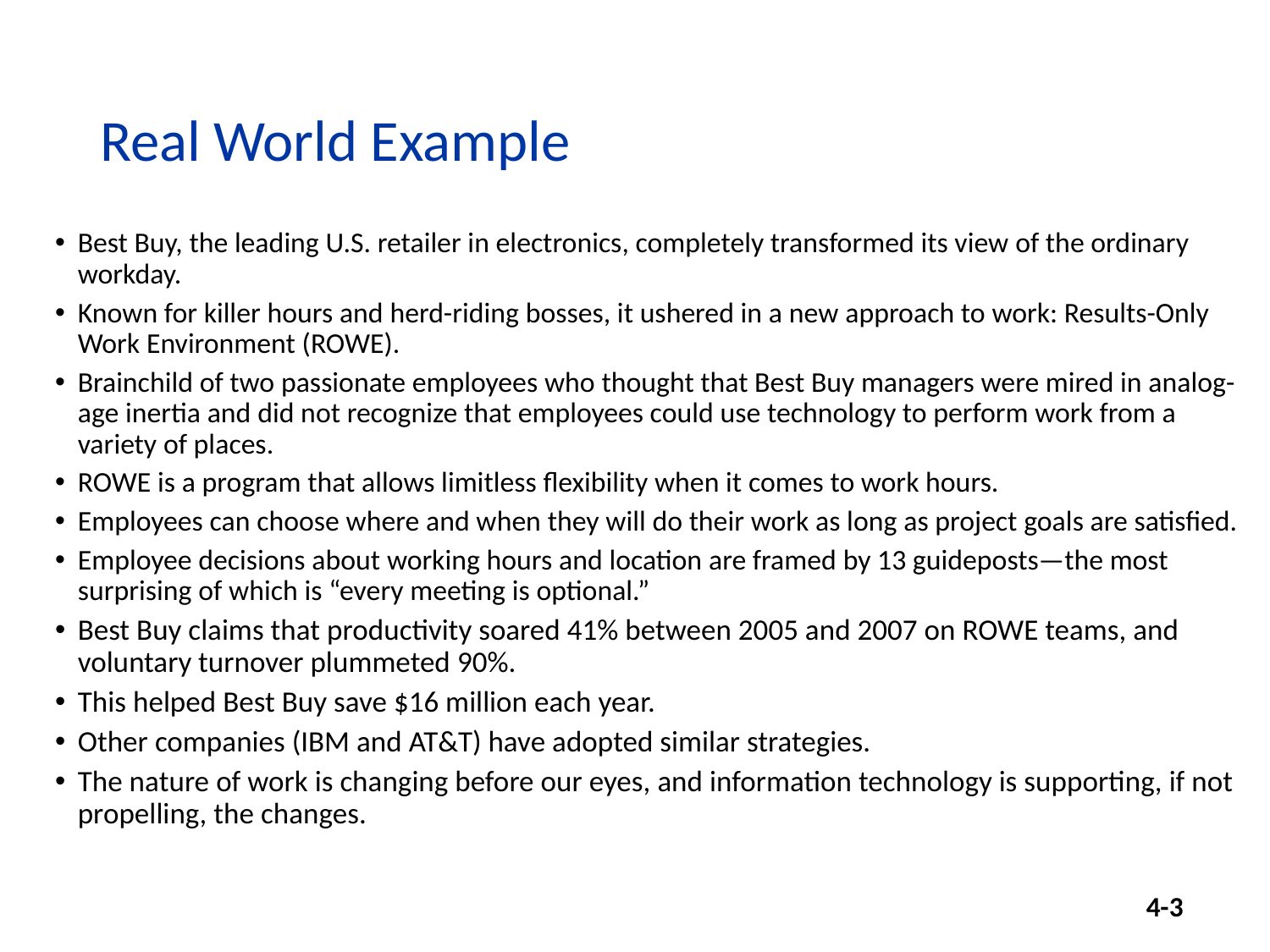

# Real World Example
Best Buy, the leading U.S. retailer in electronics, completely transformed its view of the ordinary workday.
Known for killer hours and herd-riding bosses, it ushered in a new approach to work: Results-Only Work Environment (ROWE).
Brainchild of two passionate employees who thought that Best Buy managers were mired in analog-age inertia and did not recognize that employees could use technology to perform work from a variety of places.
ROWE is a program that allows limitless flexibility when it comes to work hours.
Employees can choose where and when they will do their work as long as project goals are satisfied.
Employee decisions about working hours and location are framed by 13 guideposts—the most surprising of which is “every meeting is optional.”
Best Buy claims that productivity soared 41% between 2005 and 2007 on ROWE teams, and voluntary turnover plummeted 90%.
This helped Best Buy save $16 million each year.
Other companies (IBM and AT&T) have adopted similar strategies.
The nature of work is changing before our eyes, and information technology is supporting, if not propelling, the changes.